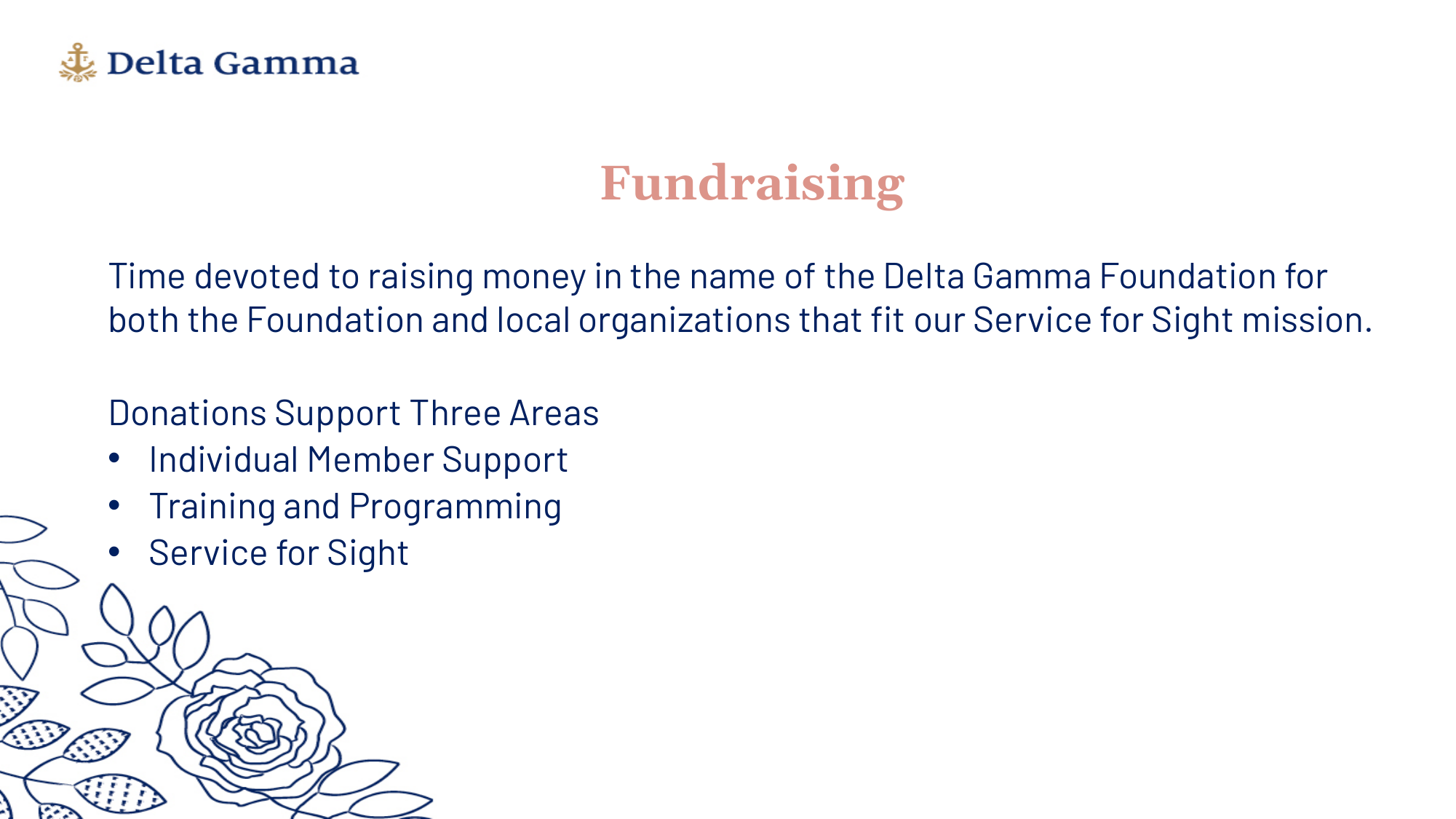

Fundraising

Time devoted to raising money in the name of the Delta Gamma Foundation for both the Foundation and local organizations that fit our Service for Sight mission.

Donations Support Three Areas
Individual Member Support
Training and Programming
Service for Sight